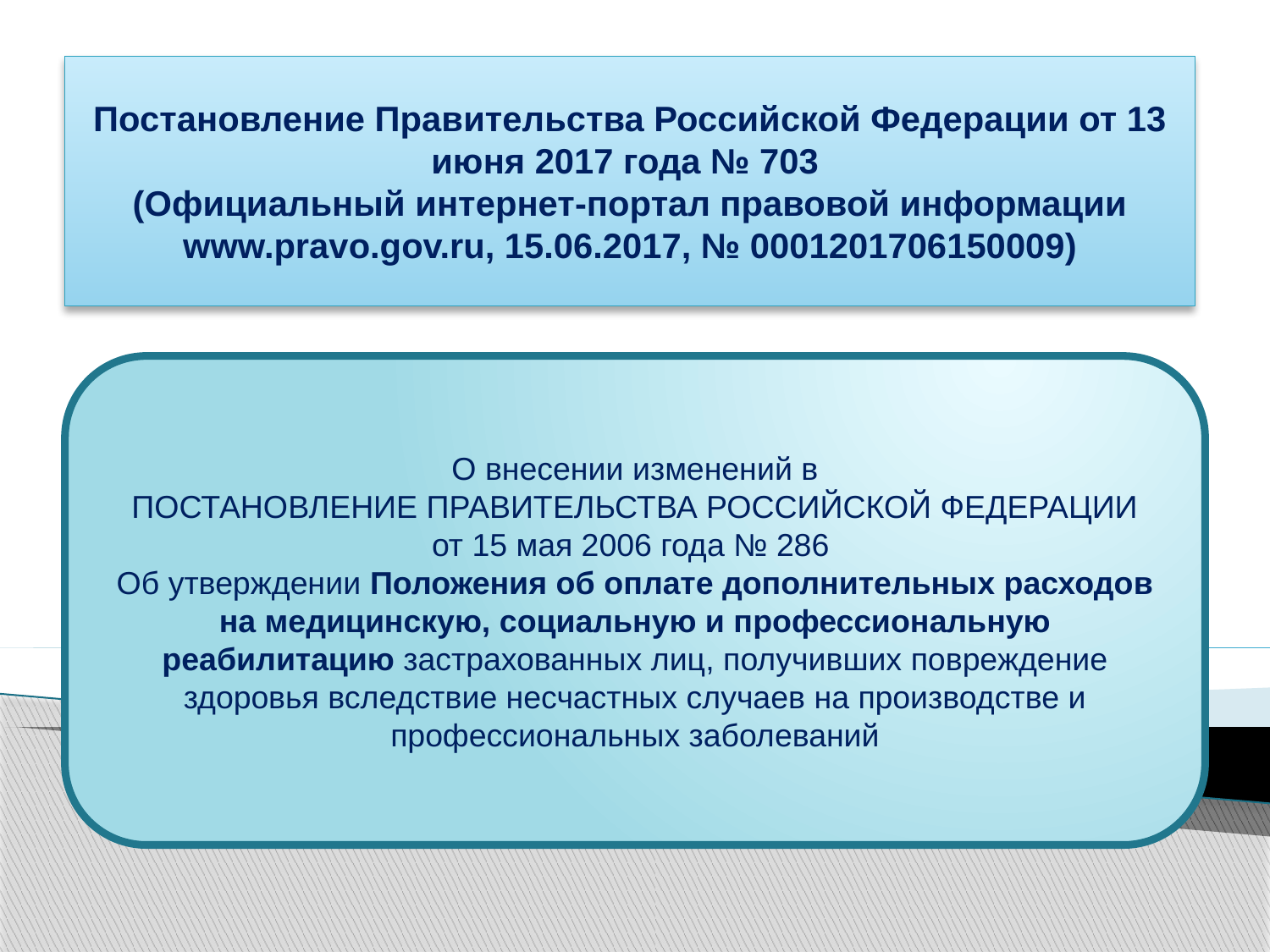

Постановление Правительства Российской Федерации от 13 июня 2017 года № 703
(Официальный интернет-портал правовой информации www.pravo.gov.ru, 15.06.2017, № 0001201706150009)
О внесении изменений в
ПОСТАНОВЛЕНИЕ ПРАВИТЕЛЬСТВА РОССИЙСКОЙ ФЕДЕРАЦИИ
от 15 мая 2006 года № 286
Об утверждении Положения об оплате дополнительных расходов на медицинскую, социальную и профессиональную реабилитацию застрахованных лиц, получивших повреждение здоровья вследствие несчастных случаев на производстве и профессиональных заболеваний